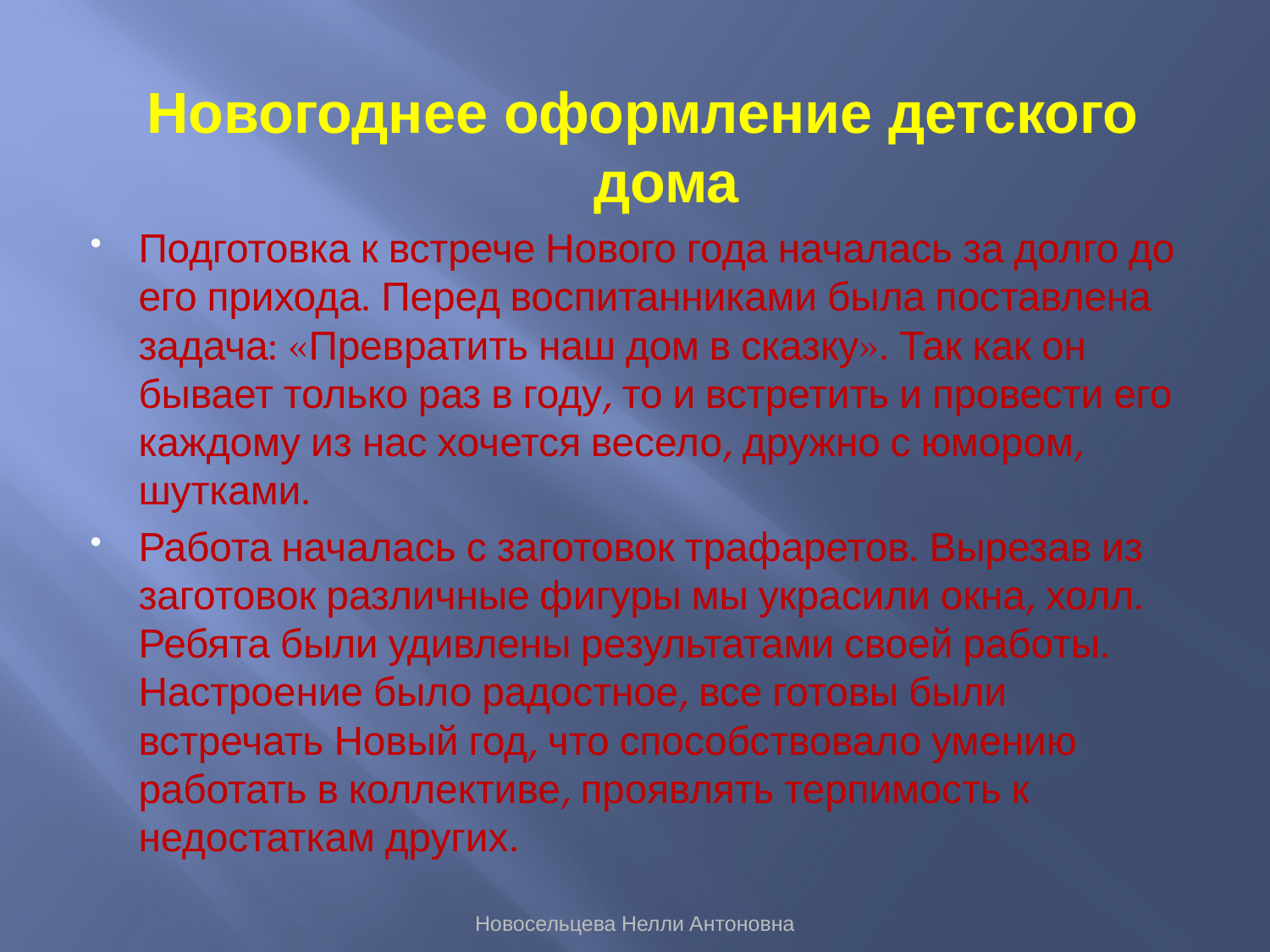

Новогоднее оформление детского дома
Подготовка к встрече Нового года началась за долго до его прихода. Перед воспитанниками была поставлена задача: «Превратить наш дом в сказку». Так как он бывает только раз в году, то и встретить и провести его каждому из нас хочется весело, дружно с юмором, шутками.
Работа началась с заготовок трафаретов. Вырезав из заготовок различные фигуры мы украсили окна, холл. Ребята были удивлены результатами своей работы. Настроение было радостное, все готовы были встречать Новый год, что способствовало умению работать в коллективе, проявлять терпимость к недостаткам других.
Новосельцева Нелли Антоновна